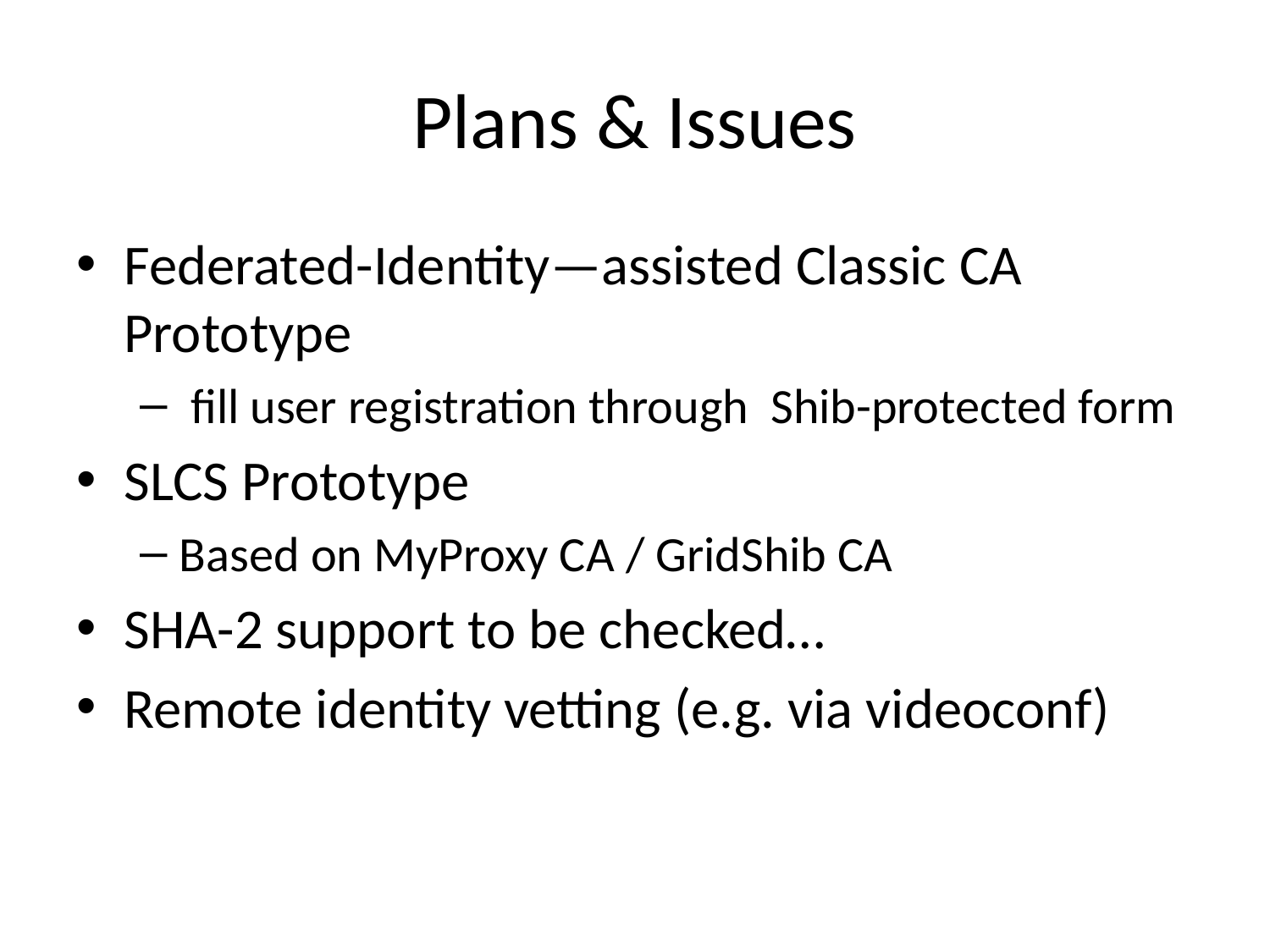

# Plans & Issues
Federated-Identity—assisted Classic CA Prototype
 fill user registration through  Shib-protected form
SLCS Prototype
Based on MyProxy CA / GridShib CA
SHA-2 support to be checked…
Remote identity vetting (e.g. via videoconf)